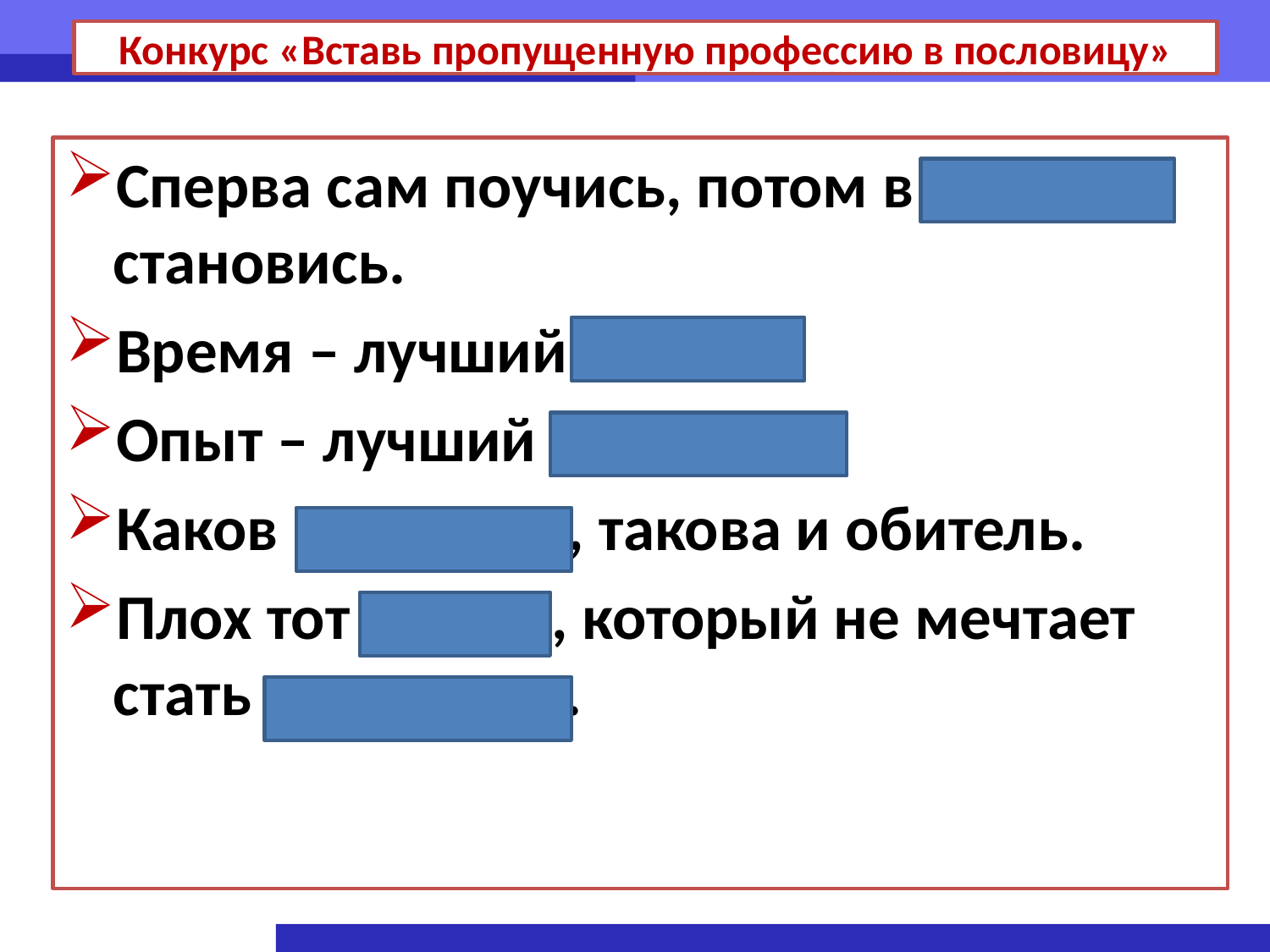

# Конкурс «Вставь пропущенную профессию в пословицу»
Сперва сам поучись, потом в учителя становись.
Время – лучший лекарь.
Опыт – лучший наставник.
Каков строитель, такова и обитель.
Плох тот солдат, который не мечтает стать генералом.